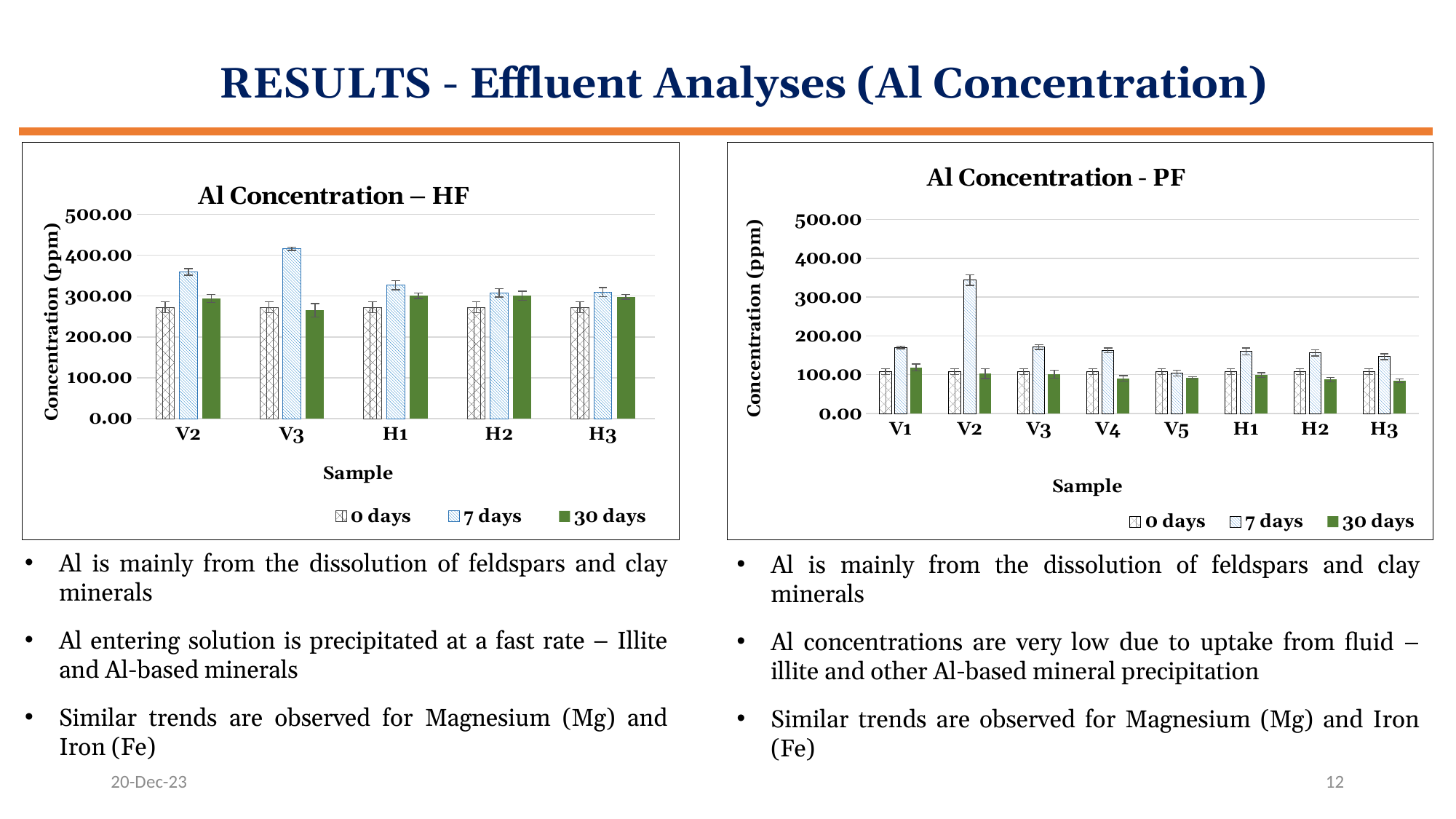

RESULTS - Effluent Analyses (Al Concentration)

### Chart: Al Concentration - PF

| Category | 0 days | 7 days | 30 days |
|---|---|---|---|
| V1 | 107.78259299999999 | 170.41360400000002 | 118.62438 |
| V2 | 107.78259299999999 | 343.741308 | 102.672411 |
| V3 | 107.78259299999999 | 171.29244500000001 | 101.36178 |
| V4 | 107.78259299999999 | 162.840348 | 90.43119899999999 |
| V5 | 107.78259299999999 | 103.894757 | 91.880633 |
| H1 | 107.78259299999999 | 159.944408 | 99.331407 |
| H2 | 107.78259299999999 | 156.159304 | 87.345267 |
| H3 | 107.78259299999999 | 146.518712 | 84.658297 |

### Chart: Al Concentration – HF

| Category | 0 days | 7 days | 30 days |
|---|---|---|---|
| V2 | 272.652515 | 359.223595 | 293.972446 |
| V3 | 272.652515 | 415.83601999999996 | 265.235978 |
| H1 | 272.652515 | 326.73803399999997 | 300.782326 |
| H2 | 272.652515 | 307.672303 | 300.949397 |
| H3 | 272.652515 | 309.525666 | 298.332619 |
Al is mainly from the dissolution of feldspars and clay minerals

Al entering solution is precipitated at a fast rate – Illite and Al-based minerals

Similar trends are observed for Magnesium (Mg) and Iron (Fe)

Al is mainly from the dissolution of feldspars and clay minerals

Al concentrations are very low due to uptake from fluid – illite and other Al-based mineral precipitation

Similar trends are observed for Magnesium (Mg) and Iron (Fe)
20-Dec-23
12